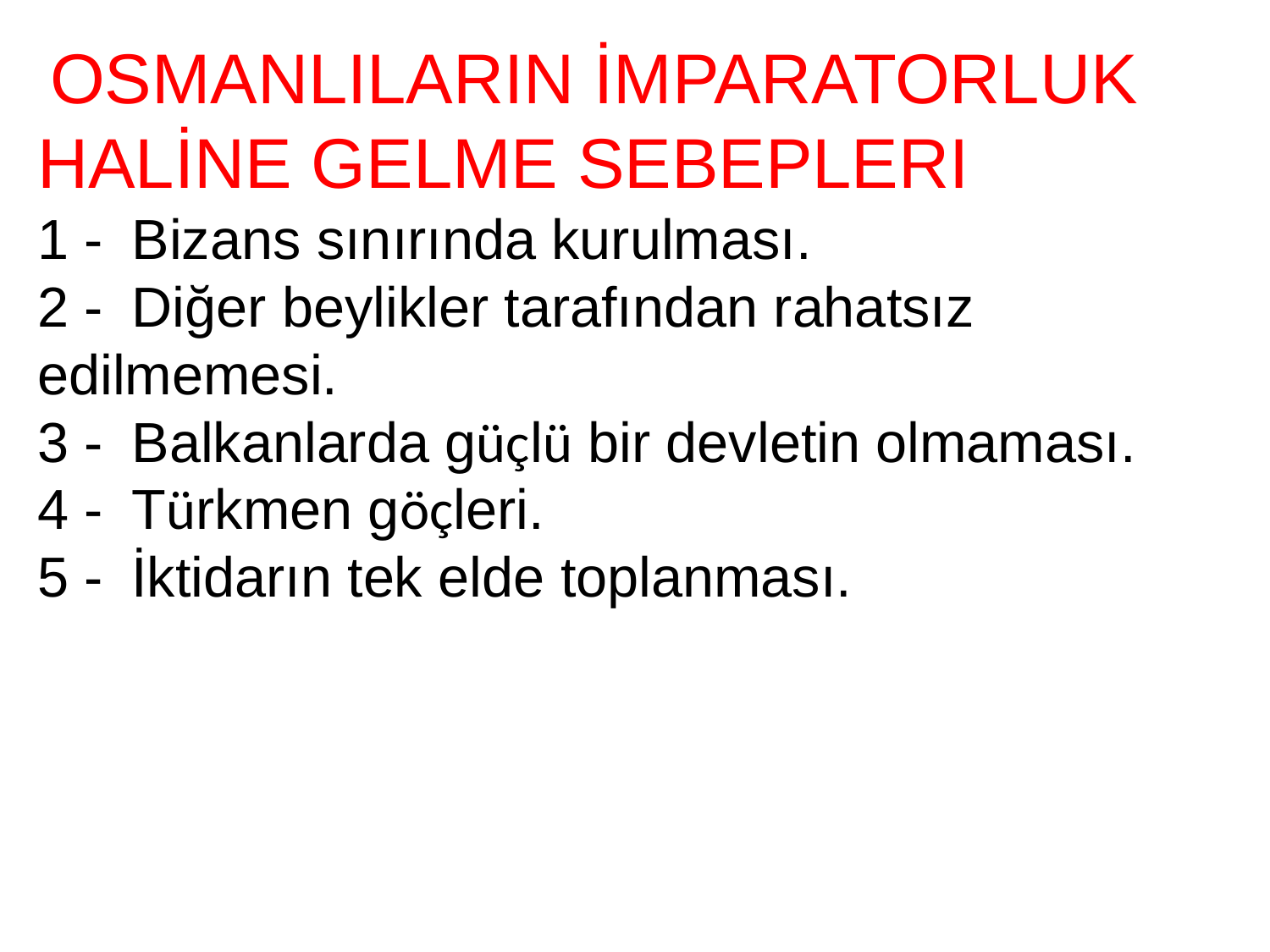

OSMANLILARIN İMPARATORLUK HALİNE GELME SEBEPLERI
1 -  Bizans sınırında kurulması.
2 -  Diğer beylikler tarafından rahatsız edilmemesi.
3 -  Balkanlarda güçlü bir devletin olmaması.
4 -  Türkmen göçleri.
5 -  İktidarın tek elde toplanması.